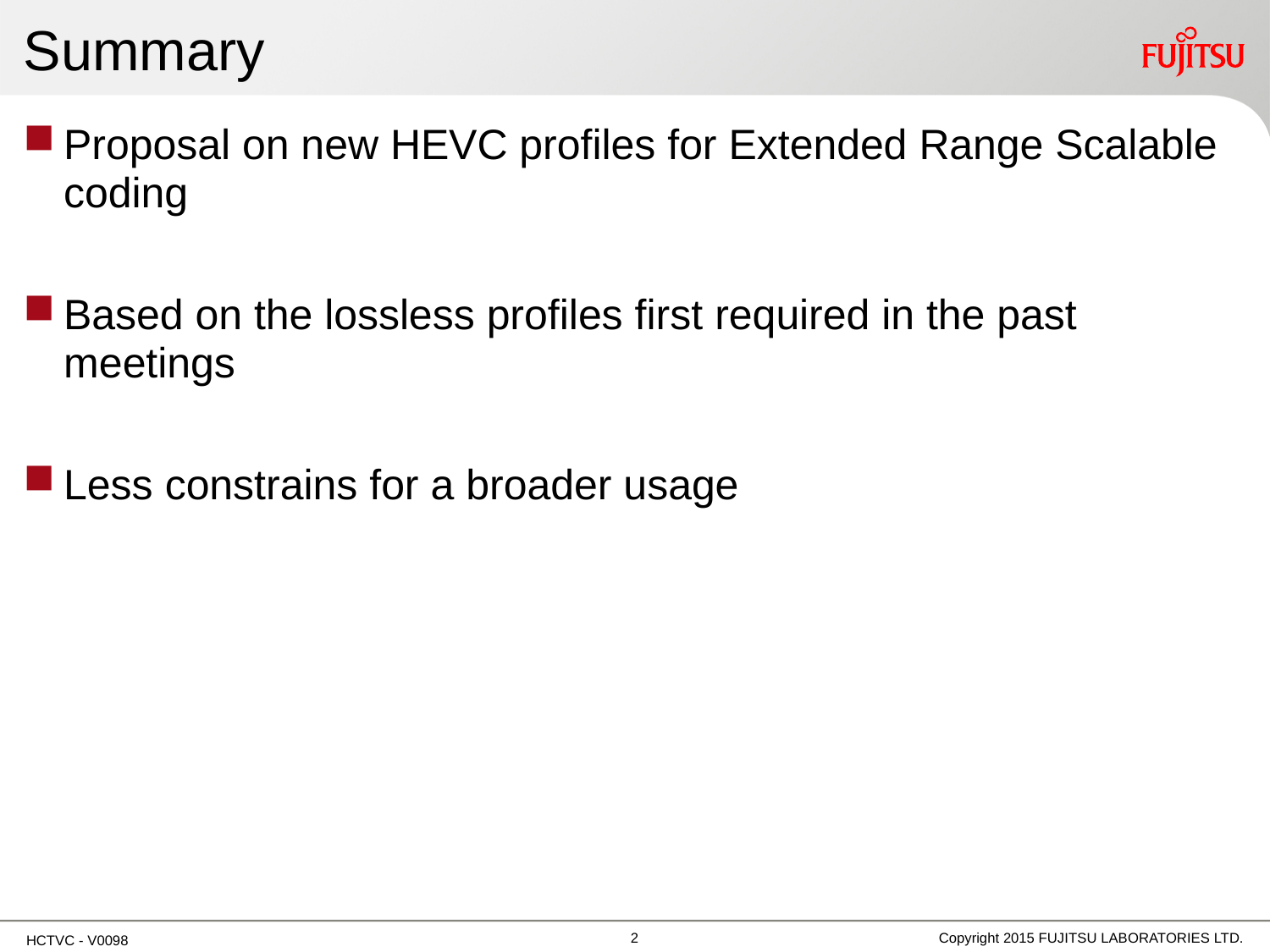

# Summary
Proposal on new HEVC profiles for Extended Range Scalable coding

Based on the lossless profiles first required in the past meetings

Less constrains for a broader usage
2
Copyright 2015 FUJITSU LABORATORIES LTD.